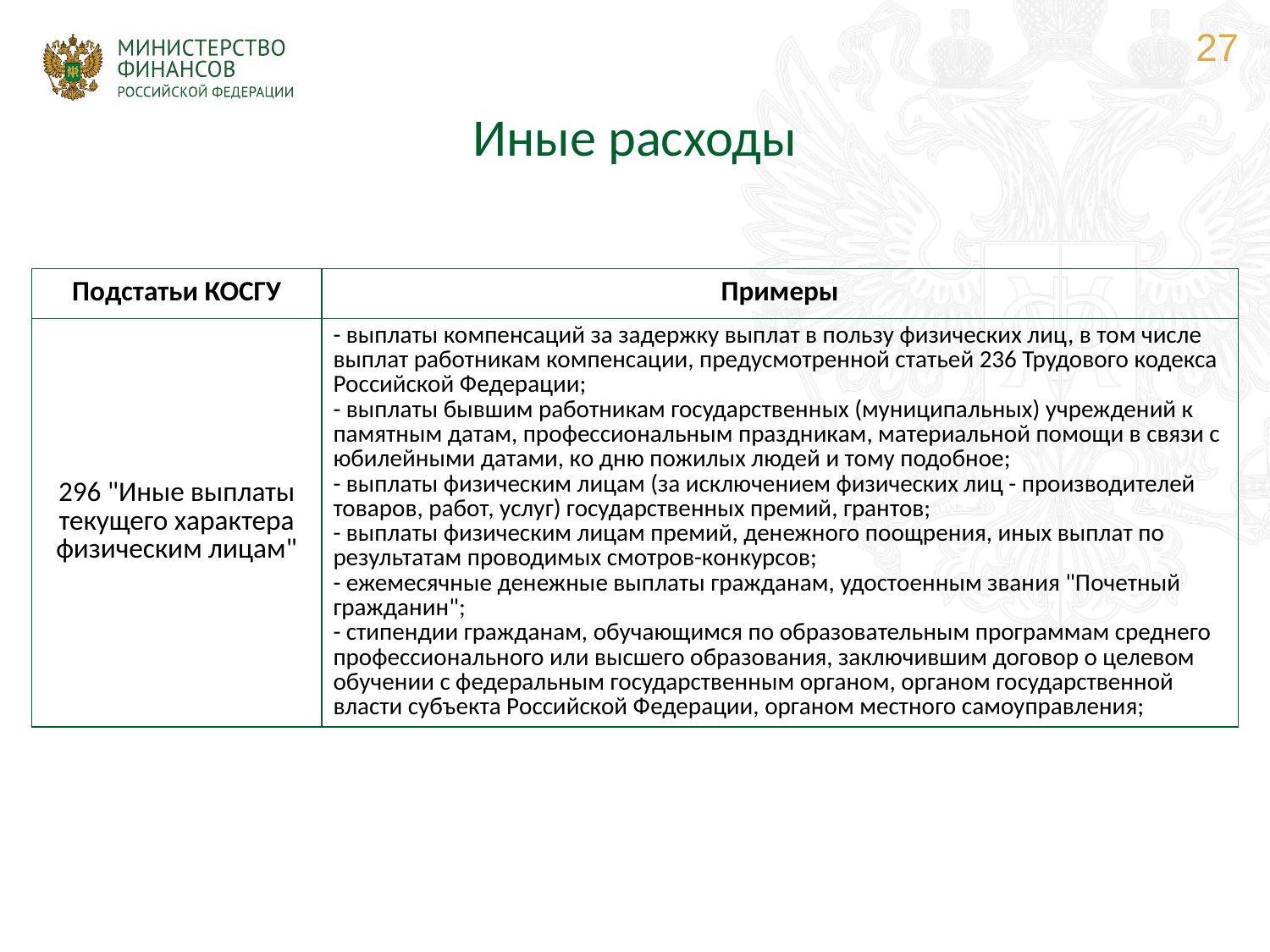

27
# Иные расходы
| Подстатьи КОСГУ | Примеры |
| --- | --- |
| 296 "Иные выплаты текущего характера физическим лицам" | - выплаты компенсаций за задержку выплат в пользу физических лиц, в том числе выплат работникам компенсации, предусмотренной статьей 236 Трудового кодекса Российской Федерации; - выплаты бывшим работникам государственных (муниципальных) учреждений к памятным датам, профессиональным праздникам, материальной помощи в связи с юбилейными датами, ко дню пожилых людей и тому подобное; - выплаты физическим лицам (за исключением физических лиц - производителей товаров, работ, услуг) государственных премий, грантов; - выплаты физическим лицам премий, денежного поощрения, иных выплат по результатам проводимых смотров-конкурсов; - ежемесячные денежные выплаты гражданам, удостоенным звания "Почетный гражданин"; - стипендии гражданам, обучающимся по образовательным программам среднего профессионального или высшего образования, заключившим договор о целевом обучении с федеральным государственным органом, органом государственной власти субъекта Российской Федерации, органом местного самоуправления; |